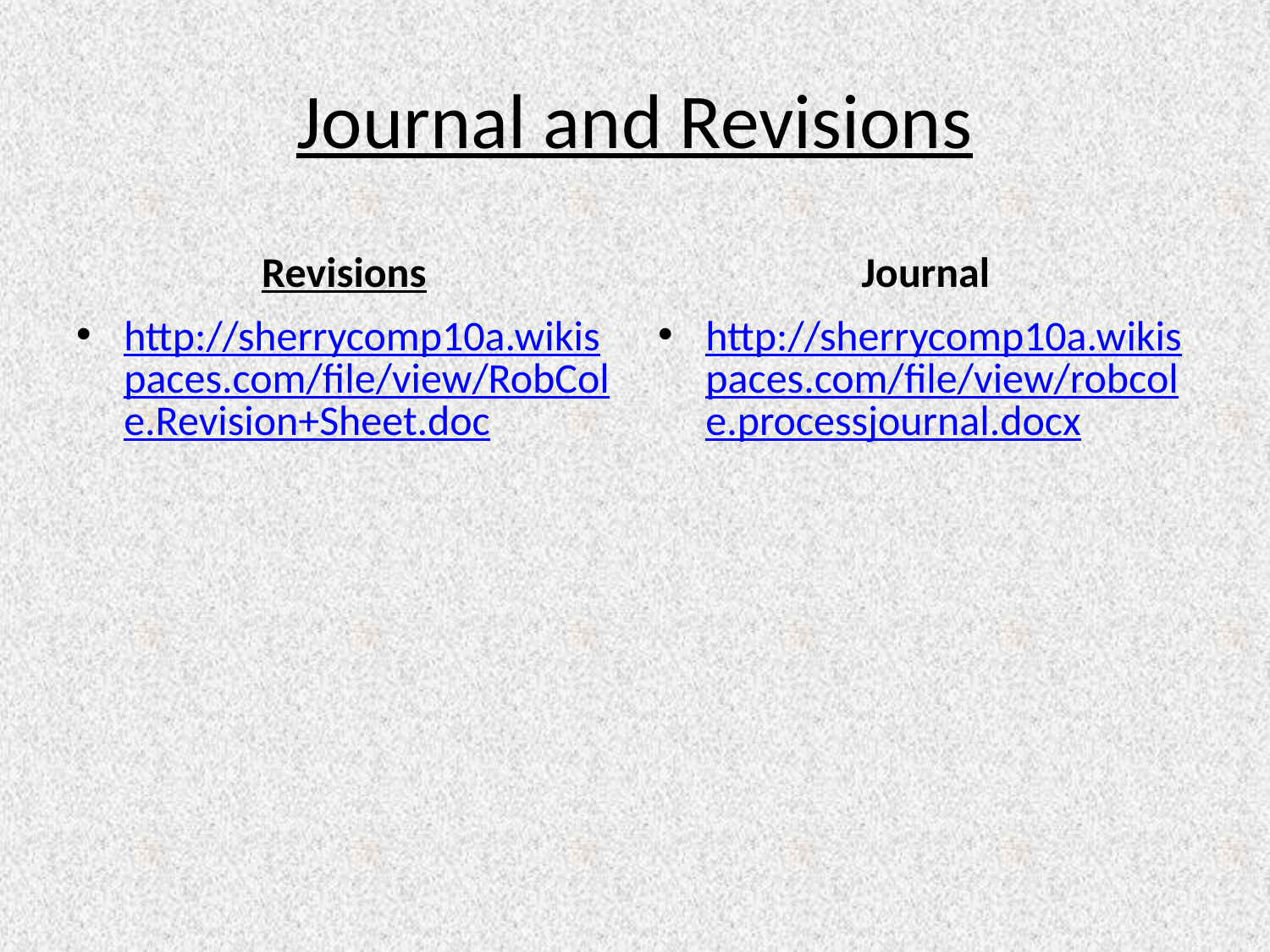

# Journal and Revisions
Revisions
Journal
http://sherrycomp10a.wikispaces.com/file/view/RobCole.Revision+Sheet.doc

http://sherrycomp10a.wikispaces.com/file/view/robcole.processjournal.docx